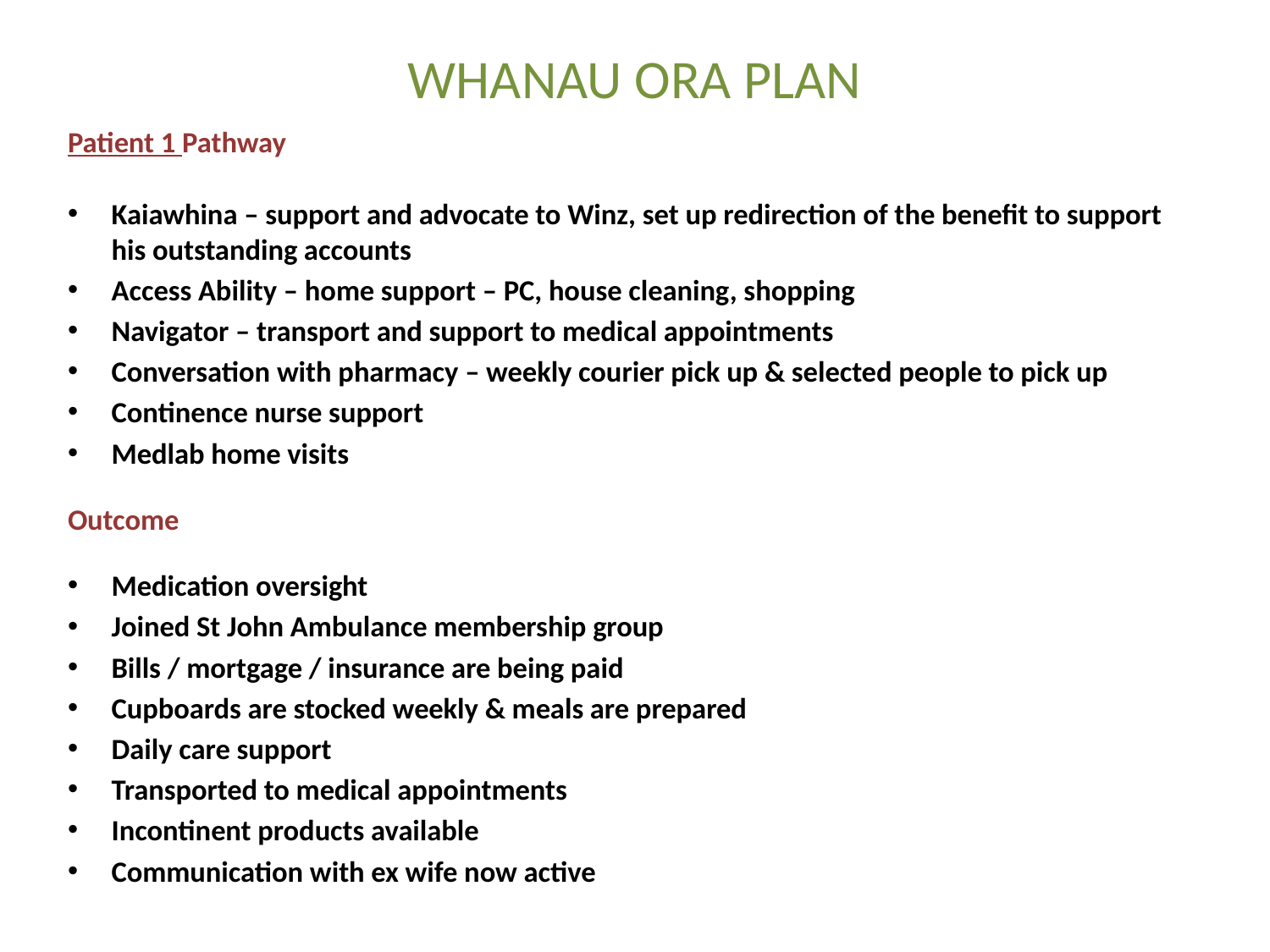

# WHANAU ORA PLAN

Patient 1 Pathway

Kaiawhina – support and advocate to Winz, set up redirection of the benefit to support his outstanding accounts
Access Ability – home support – PC, house cleaning, shopping
Navigator – transport and support to medical appointments
Conversation with pharmacy – weekly courier pick up & selected people to pick up
Continence nurse support
Medlab home visits

Outcome

Medication oversight
Joined St John Ambulance membership group
Bills / mortgage / insurance are being paid
Cupboards are stocked weekly & meals are prepared
Daily care support
Transported to medical appointments
Incontinent products available
Communication with ex wife now active